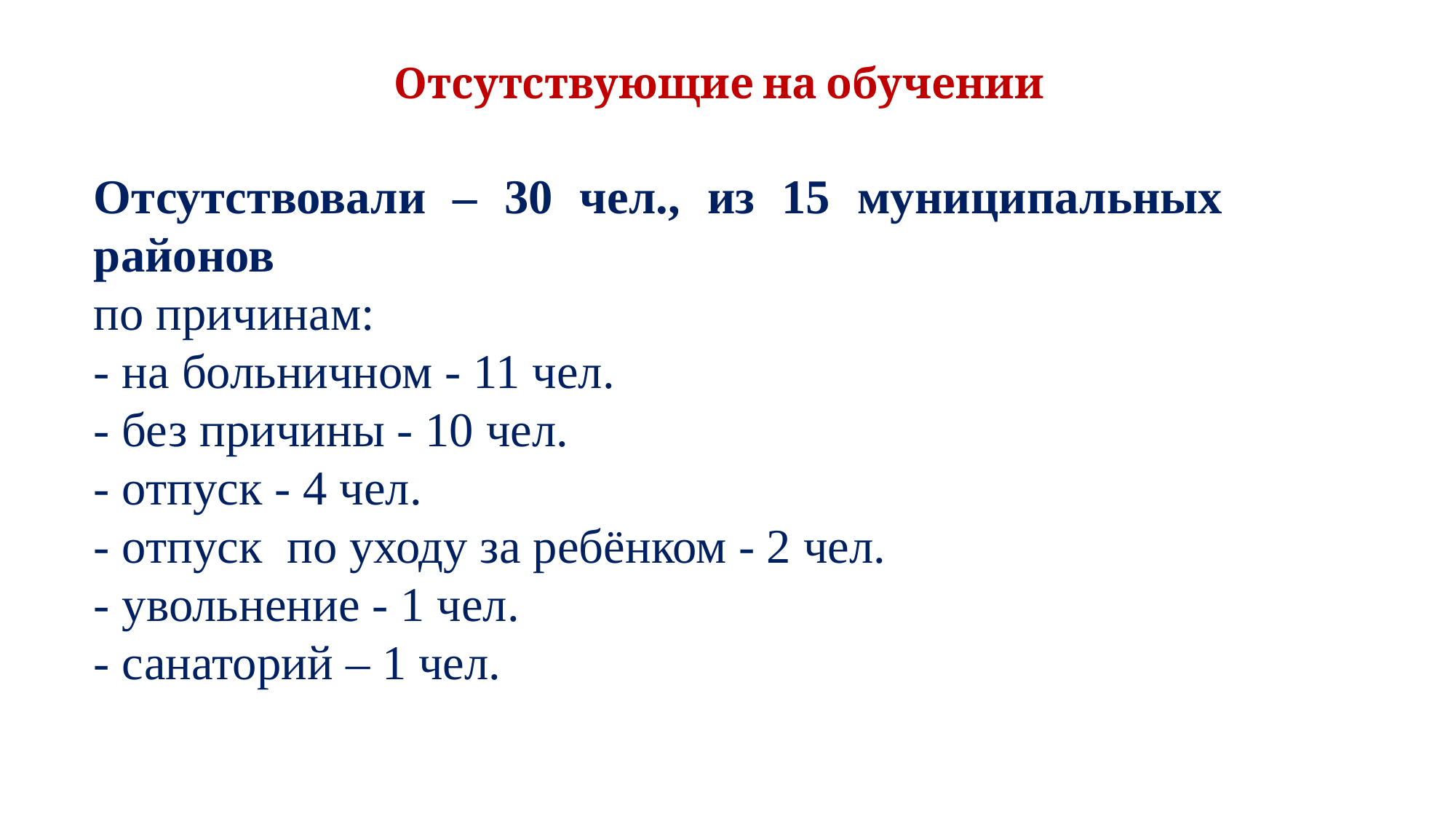

# Отсутствующие на обучении
Отсутствовали – 30 чел., из 15 муниципальных районов
по причинам:
- на больничном - 11 чел.
- без причины - 10 чел.
- отпуск - 4 чел.
- отпуск  по уходу за ребёнком - 2 чел.
- увольнение - 1 чел.
- санаторий – 1 чел.